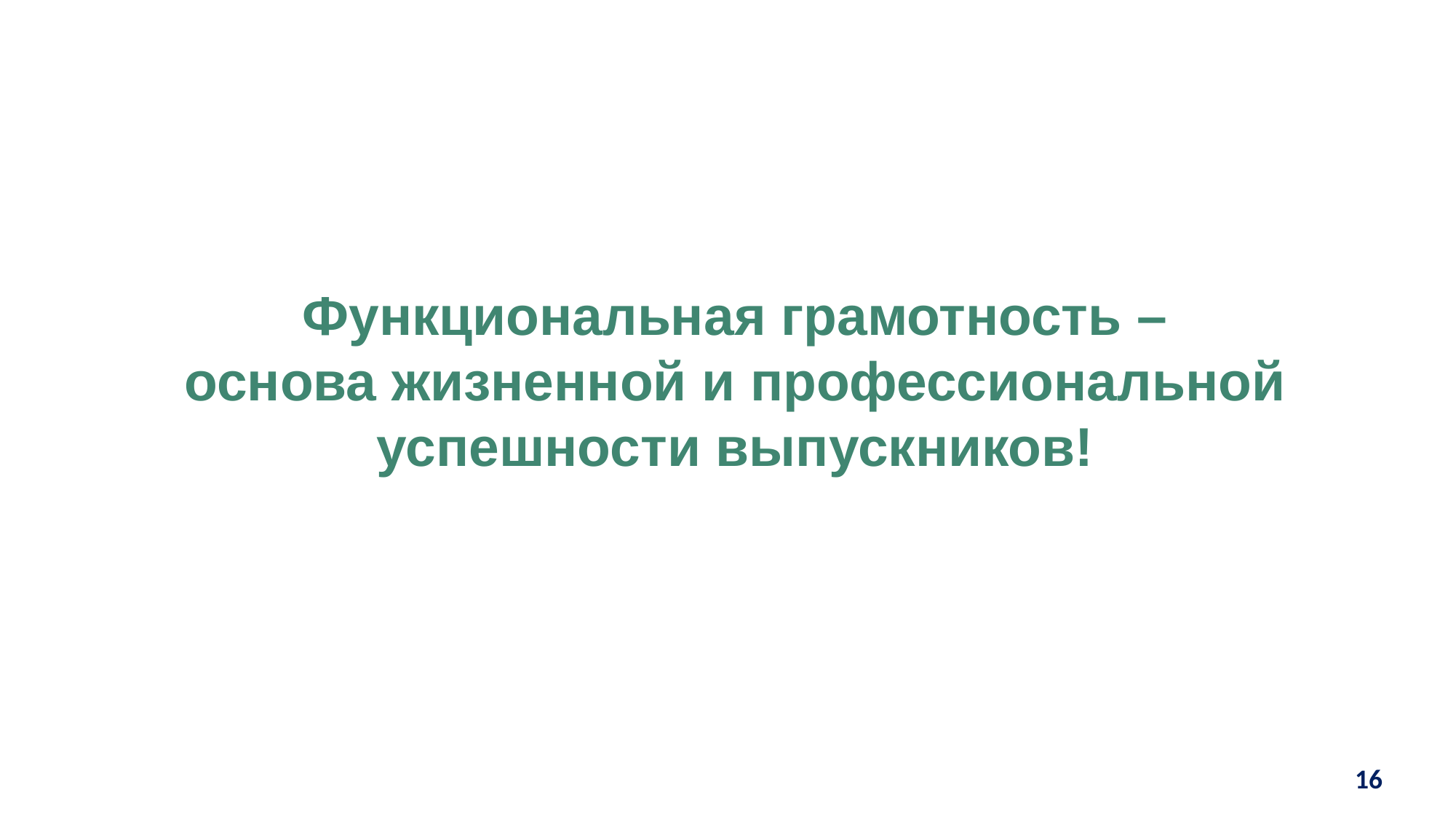

Функциональная грамотность –
основа жизненной и профессиональной успешности выпускников!
16